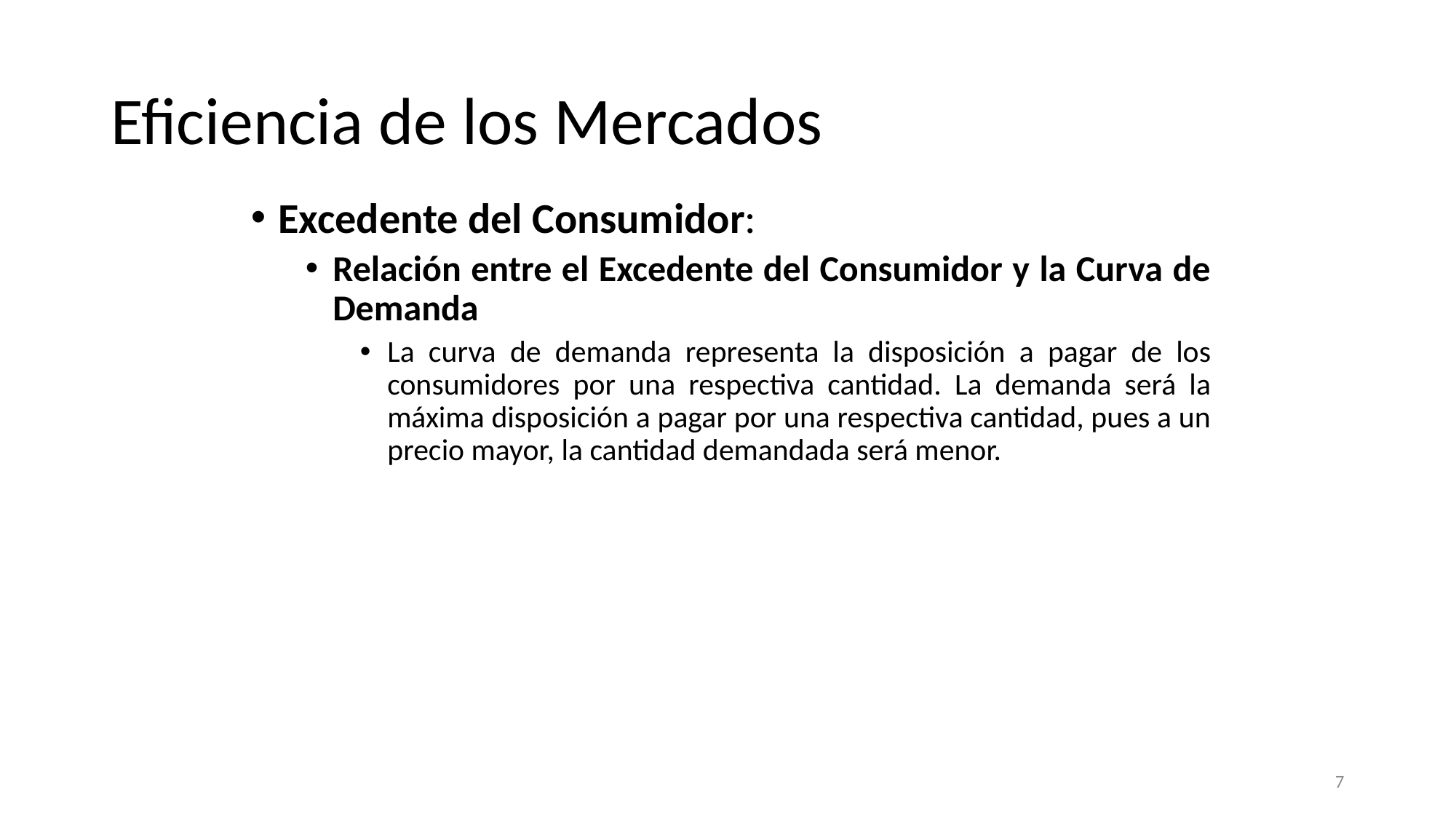

# Eficiencia de los Mercados
Excedente del Consumidor:
Relación entre el Excedente del Consumidor y la Curva de Demanda
La curva de demanda representa la disposición a pagar de los consumidores por una respectiva cantidad. La demanda será la máxima disposición a pagar por una respectiva cantidad, pues a un precio mayor, la cantidad demandada será menor.
7